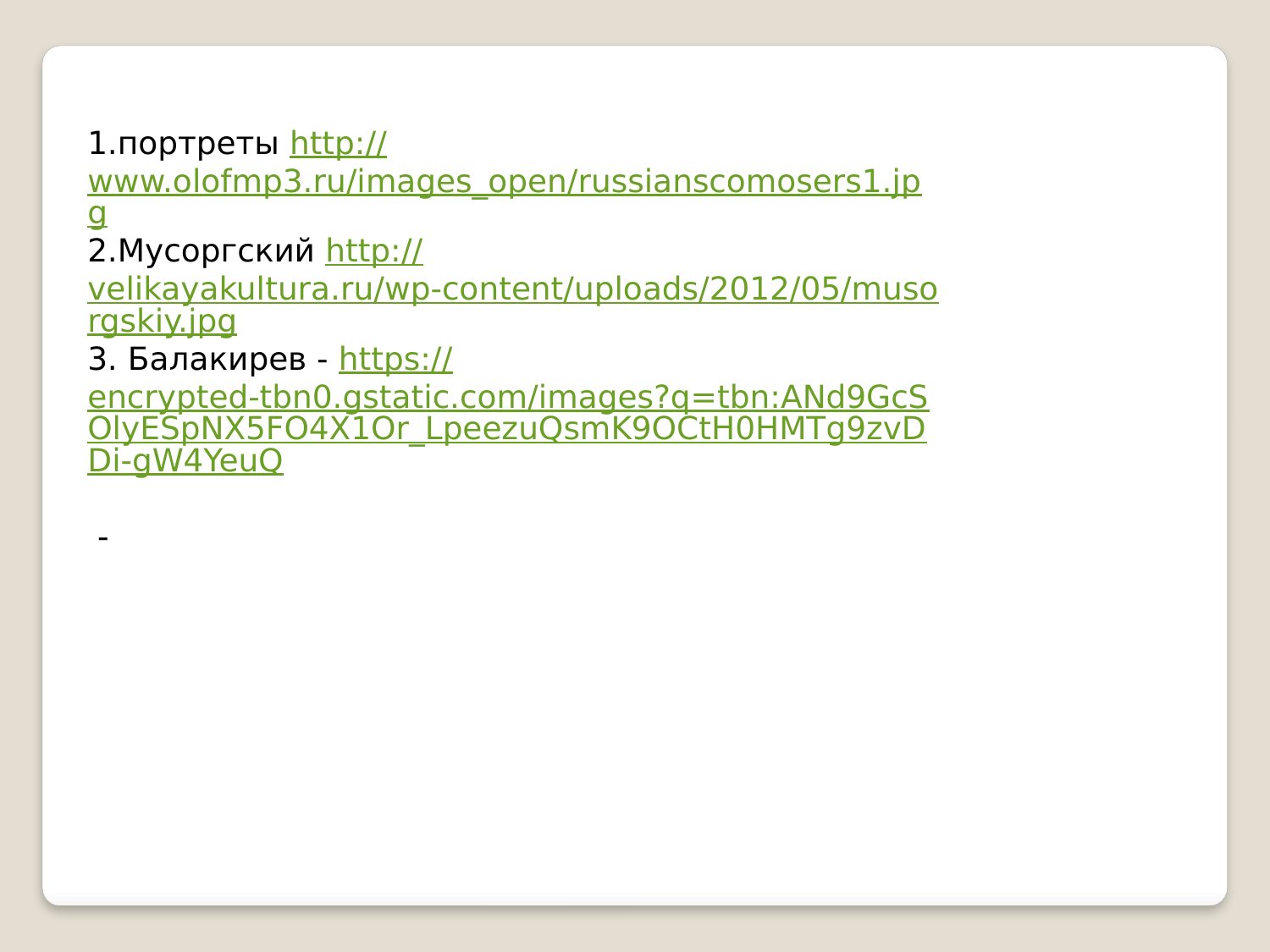

1.портреты http://www.olofmp3.ru/images_open/russianscomosers1.jpg
2.Мусоргский http://velikayakultura.ru/wp-content/uploads/2012/05/musorgskiy.jpg
3. Балакирев - https://encrypted-tbn0.gstatic.com/images?q=tbn:ANd9GcSOlyESpNX5FO4X1Or_LpeezuQsmK9OCtH0HMTg9zvDDi-gW4YeuQ

 -